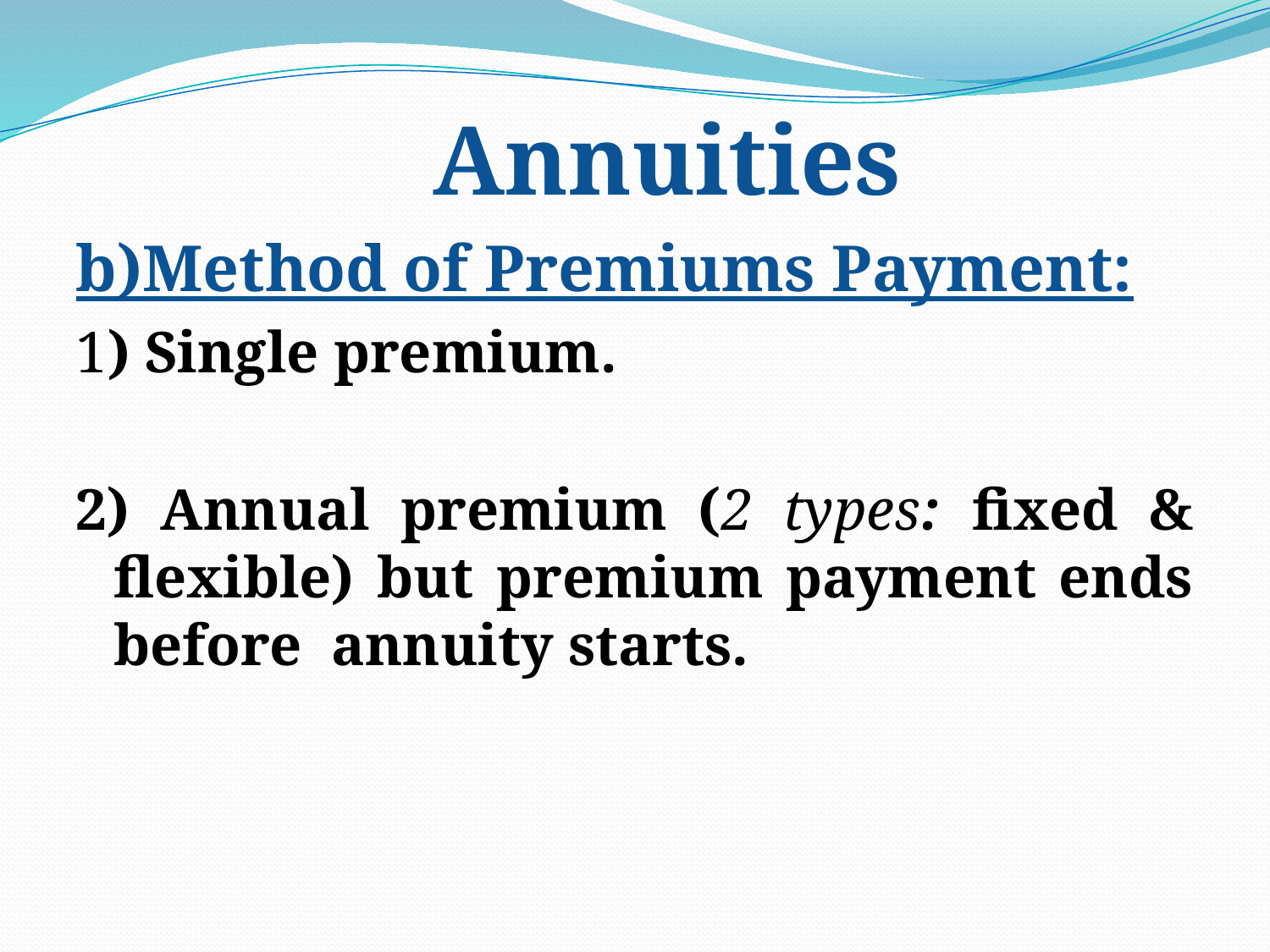

Annuities
b)Method of Premiums Payment:
1) Single premium.

2) Annual premium (2 types: fixed & flexible) but premium payment ends before  annuity starts.

#